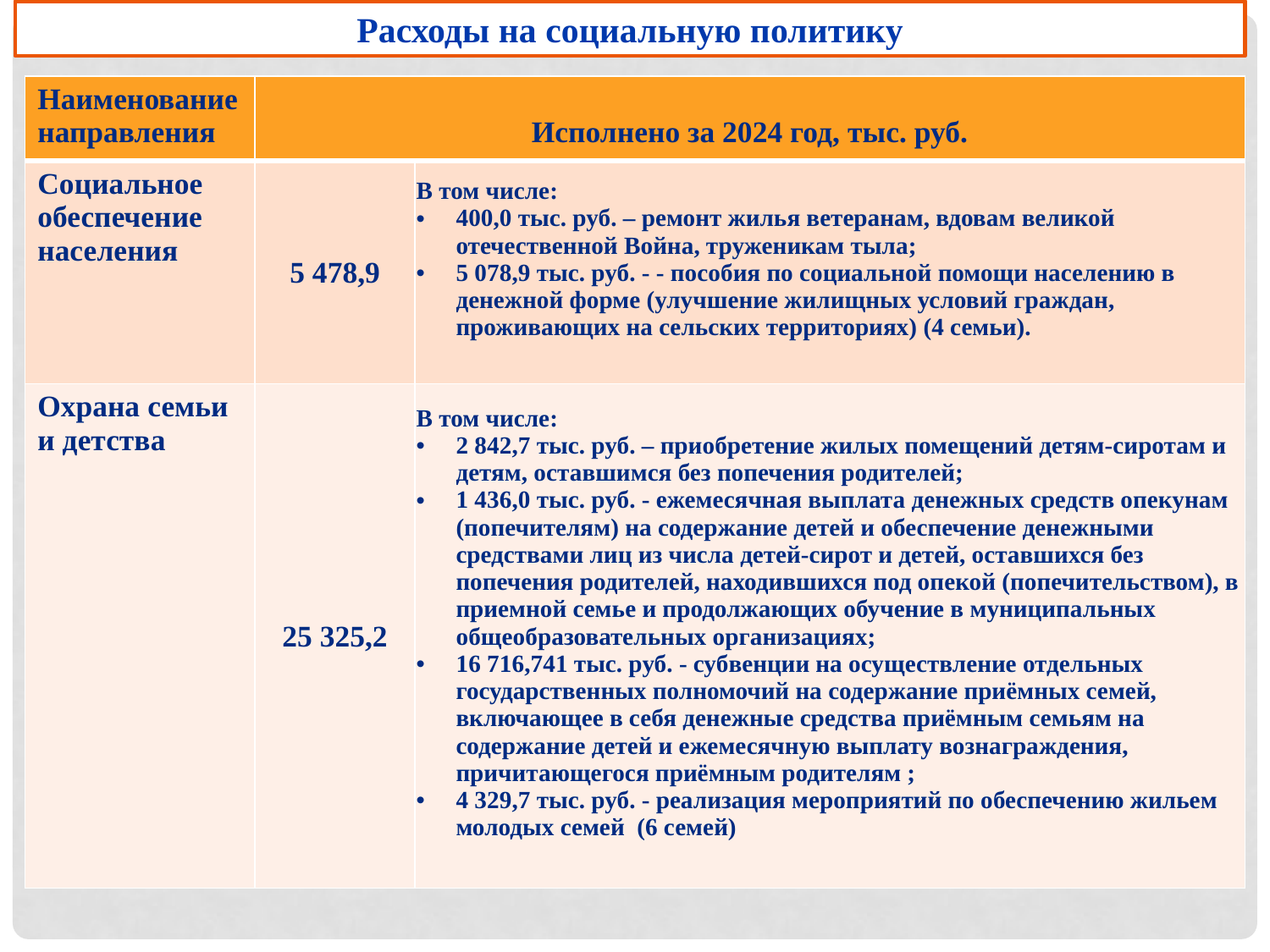

Расходы на социальную политику
| Наименование направления | Исполнено за 2024 год, тыс. руб. |  |
| --- | --- | --- |
| Социальное обеспечение населения | 5 478,9 | В том числе: 400,0 тыс. руб. – ремонт жилья ветеранам, вдовам великой отечественной Война, труженикам тыла; 5 078,9 тыс. руб. - - пособия по социальной помощи населению в денежной форме (улучшение жилищных условий граждан, проживающих на сельских территориях) (4 семьи). |
| Охрана семьи и детства | 25 325,2 | В том числе: 2 842,7 тыс. руб. – приобретение жилых помещений детям-сиротам и детям, оставшимся без попечения родителей; 1 436,0 тыс. руб. - ежемесячная выплата денежных средств опекунам (попечителям) на содержание детей и обеспечение денежными средствами лиц из числа детей-сирот и детей, оставшихся без попечения родителей, находившихся под опекой (попечительством), в приемной семье и продолжающих обучение в муниципальных общеобразовательных организациях; 16 716,741 тыс. руб. - субвенции на осуществление отдельных государственных полномочий на содержание приёмных семей, включающее в себя денежные средства приёмным семьям на содержание детей и ежемесячную выплату вознаграждения, причитающегося приёмным родителям ; 4 329,7 тыс. руб. - реализация мероприятий по обеспечению жильем молодых семей (6 семей) |